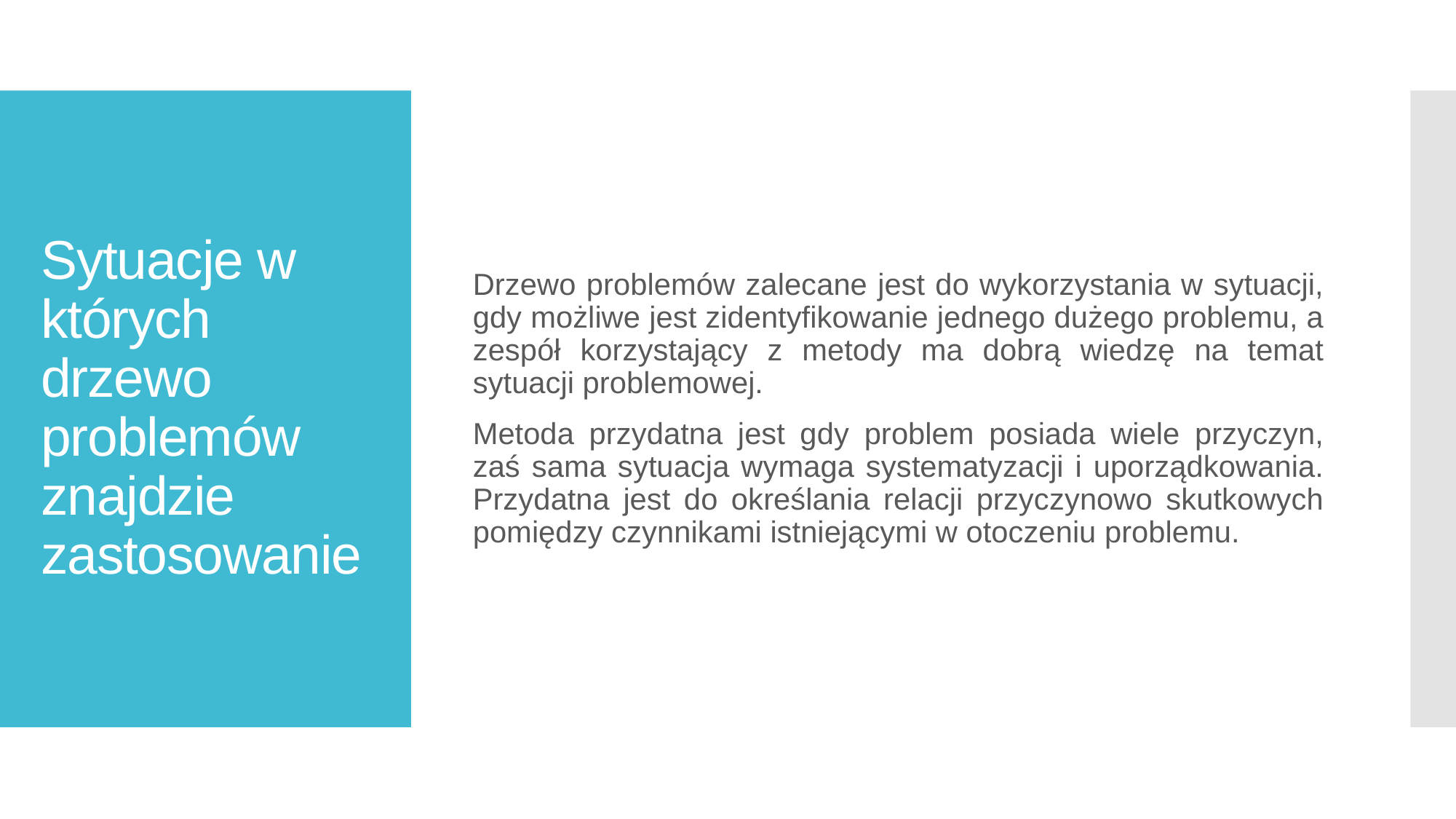

Drzewo problemów zalecane jest do wykorzystania w sytuacji, gdy możliwe jest zidentyfikowanie jednego dużego problemu, a zespół korzystający z metody ma dobrą wiedzę na temat sytuacji problemowej.
Metoda przydatna jest gdy problem posiada wiele przyczyn, zaś sama sytuacja wymaga systematyzacji i uporządkowania. Przydatna jest do określania relacji przyczynowo skutkowych pomiędzy czynnikami istniejącymi w otoczeniu problemu.
# Sytuacje w których drzewo problemów znajdzie zastosowanie